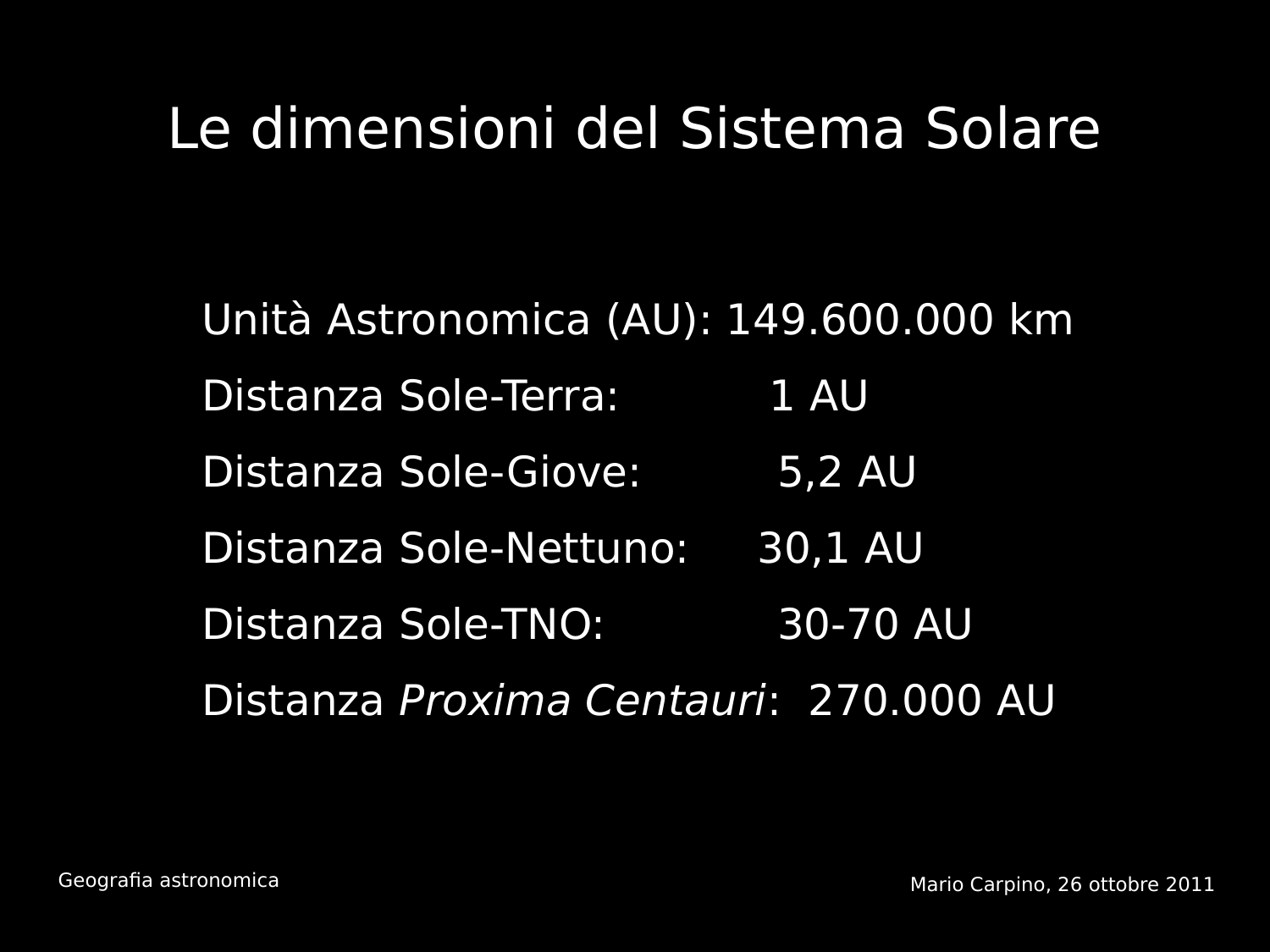

Le dimensioni del Sistema Solare
Unità Astronomica (AU): 149.600.000 km
Distanza Sole-Terra:           1 AU
Distanza Sole-Giove:          5,2 AU
Distanza Sole-Nettuno:     30,1 AU
Distanza Sole-TNO:	     30-70 AU
Distanza Proxima Centauri:  270.000 AU
Geografia astronomica
Mario Carpino, 26 ottobre 2011